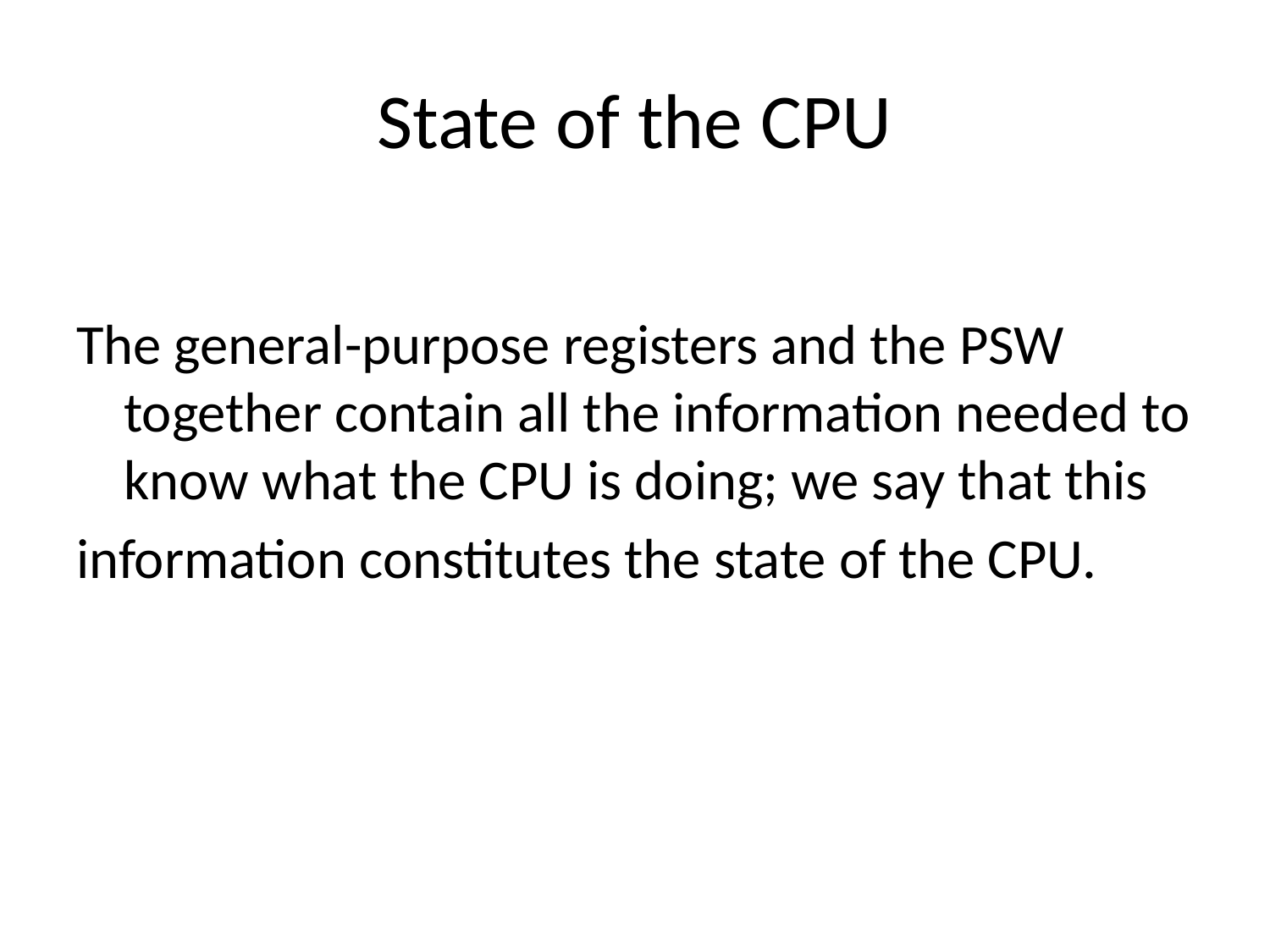

# State of the CPU

The general-purpose registers and the PSW together contain all the information needed to know what the CPU is doing; we say that this
information constitutes the state of the CPU.